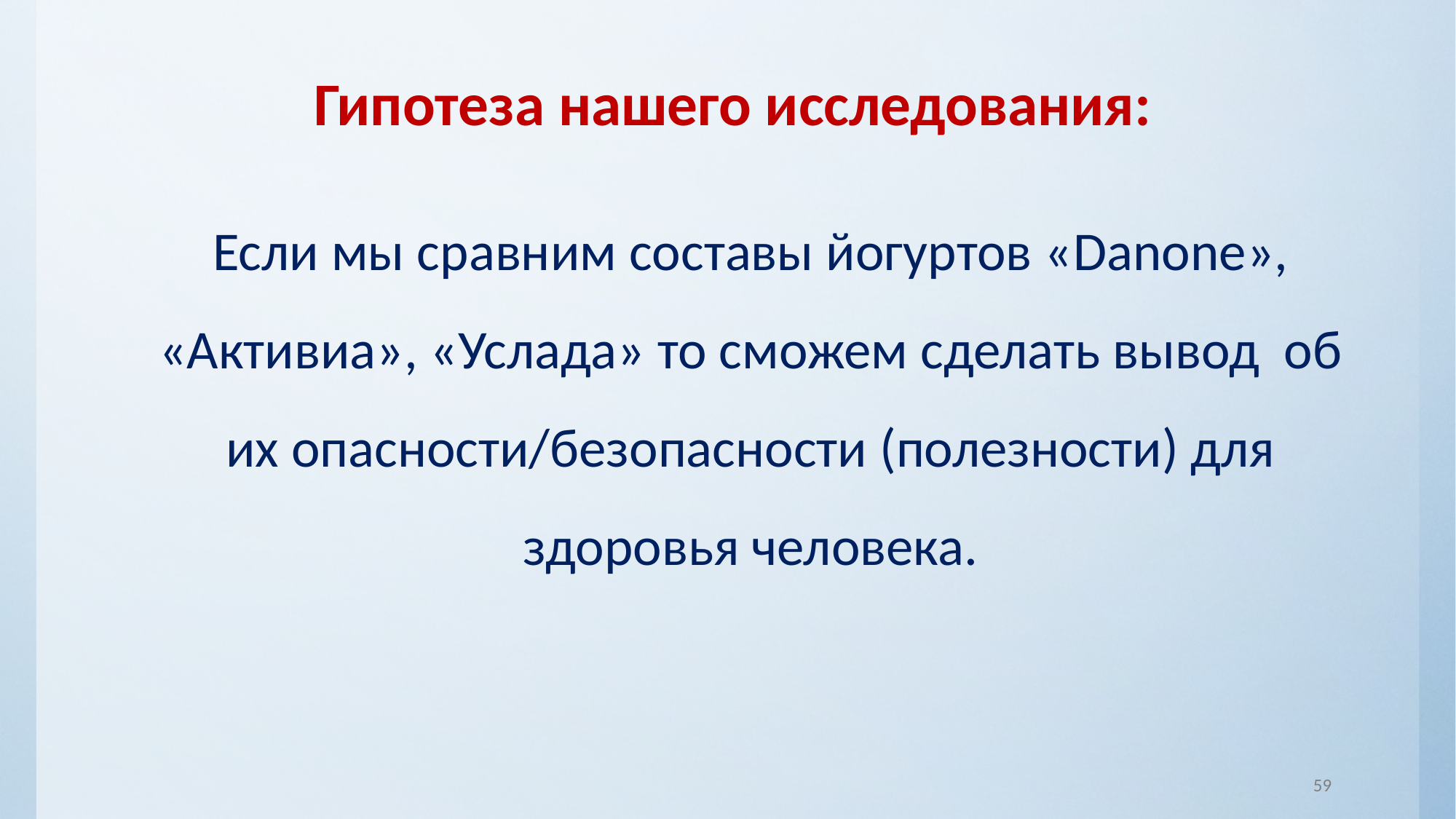

Гипотеза нашего исследования:
Если мы сравним составы йогуртов «Danone», «Активиа», «Услада» то сможем сделать вывод  об их опасности/безопасности (полезности) для здоровья человека.
59